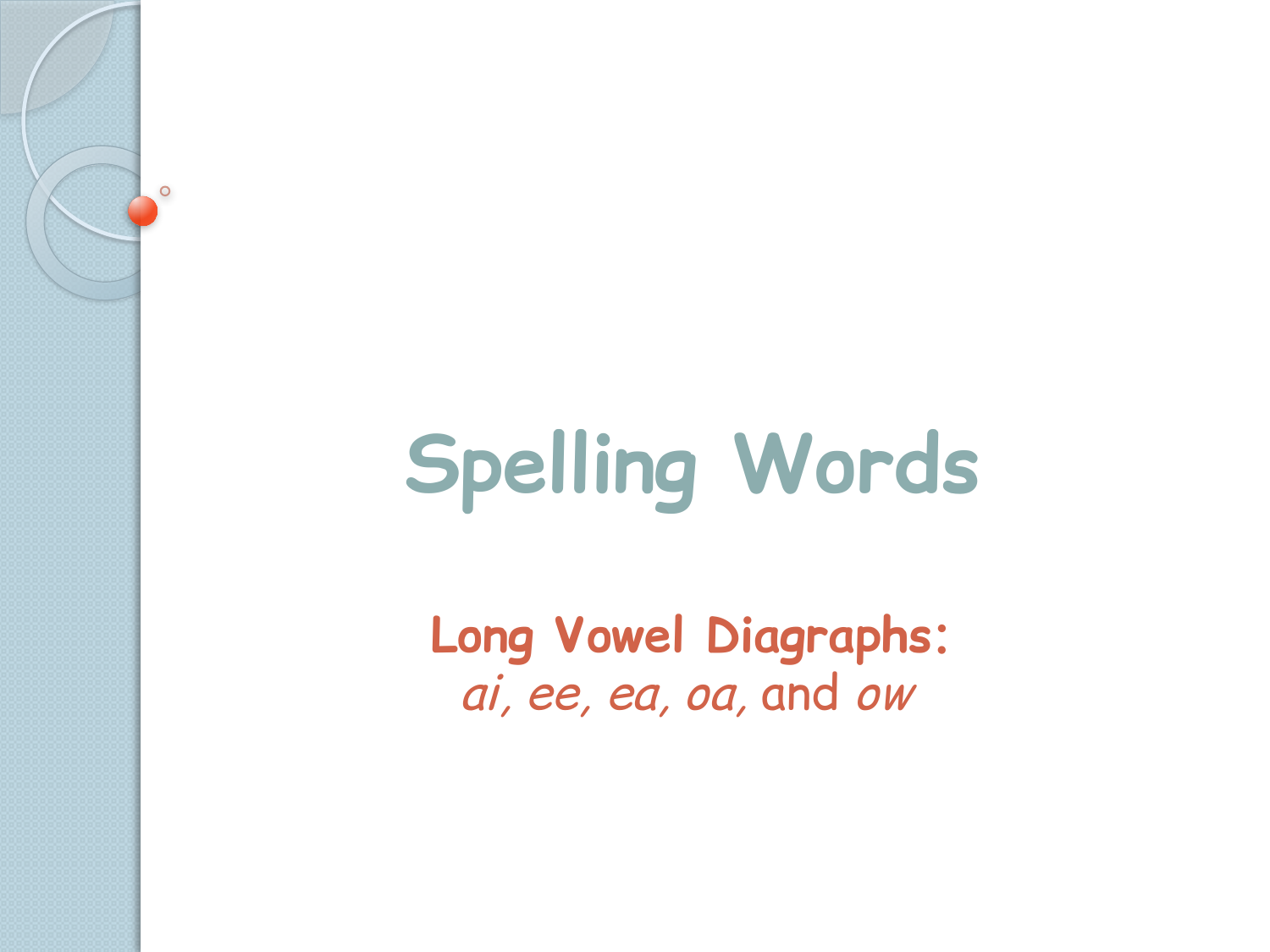

# Spelling Words Long Vowel Diagraphs: ai, ee, ea, oa, and ow